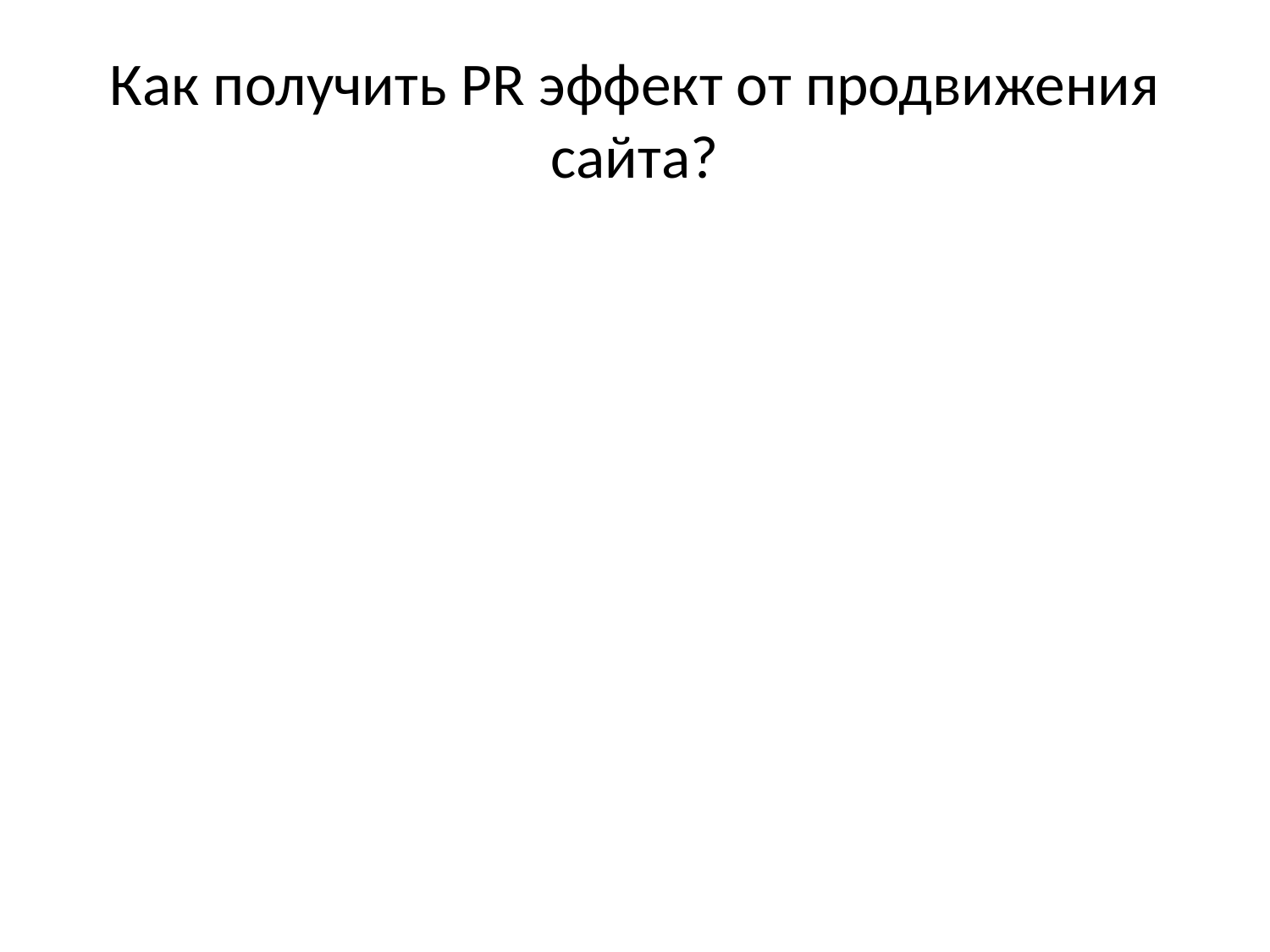

# Как получить PR эффект от продвижения сайта?